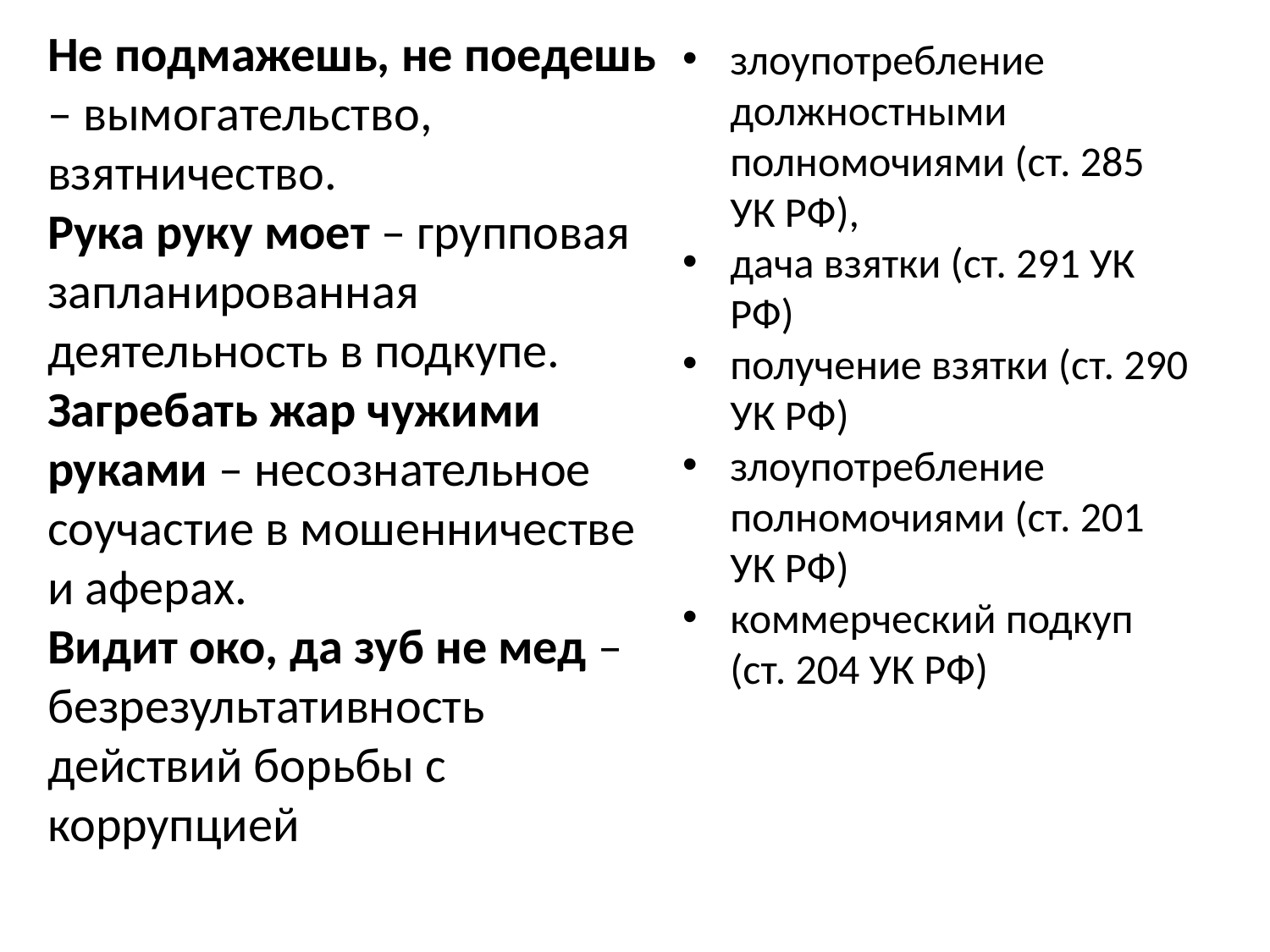

Не подмажешь, не поедешь – вымогательство, взятничество.
Рука руку моет – групповая запланированная деятельность в подкупе.
Загребать жар чужими руками – несознательное соучастие в мошенничестве и аферах.
Видит око, да зуб не мед – безрезультативность действий борьбы с коррупцией
злоупотребление должностными полномочиями (ст. 285 УК РФ),
дача взятки (ст. 291 УК РФ)
получение взятки (ст. 290 УК РФ)
злоупотребление полномочиями (ст. 201 УК РФ)
коммерческий подкуп (ст. 204 УК РФ)